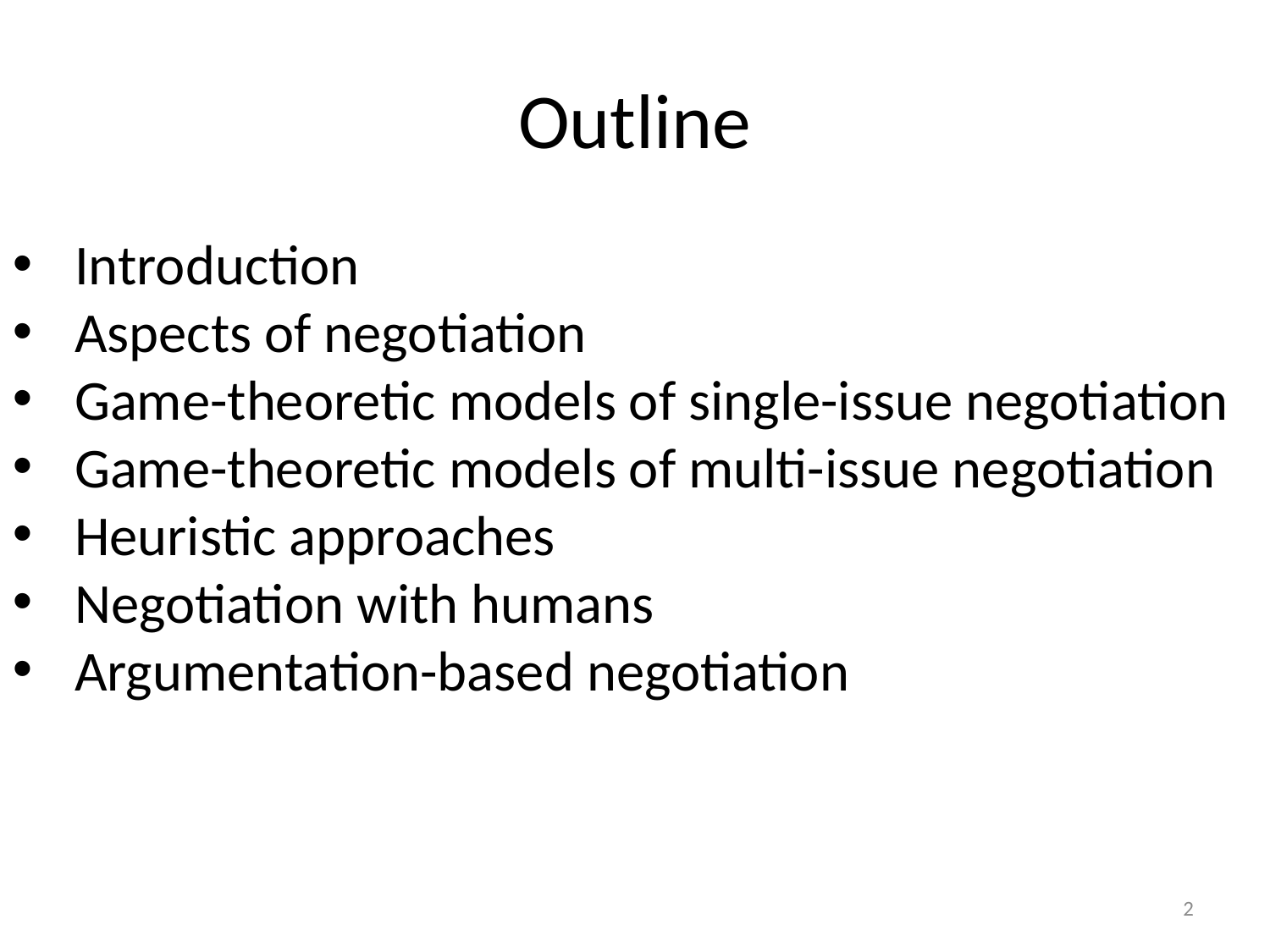

Outline
Introduction
Aspects of negotiation
Game-theoretic models of single-issue negotiation
Game-theoretic models of multi-issue negotiation
Heuristic approaches
Negotiation with humans
Argumentation-based negotiation

2